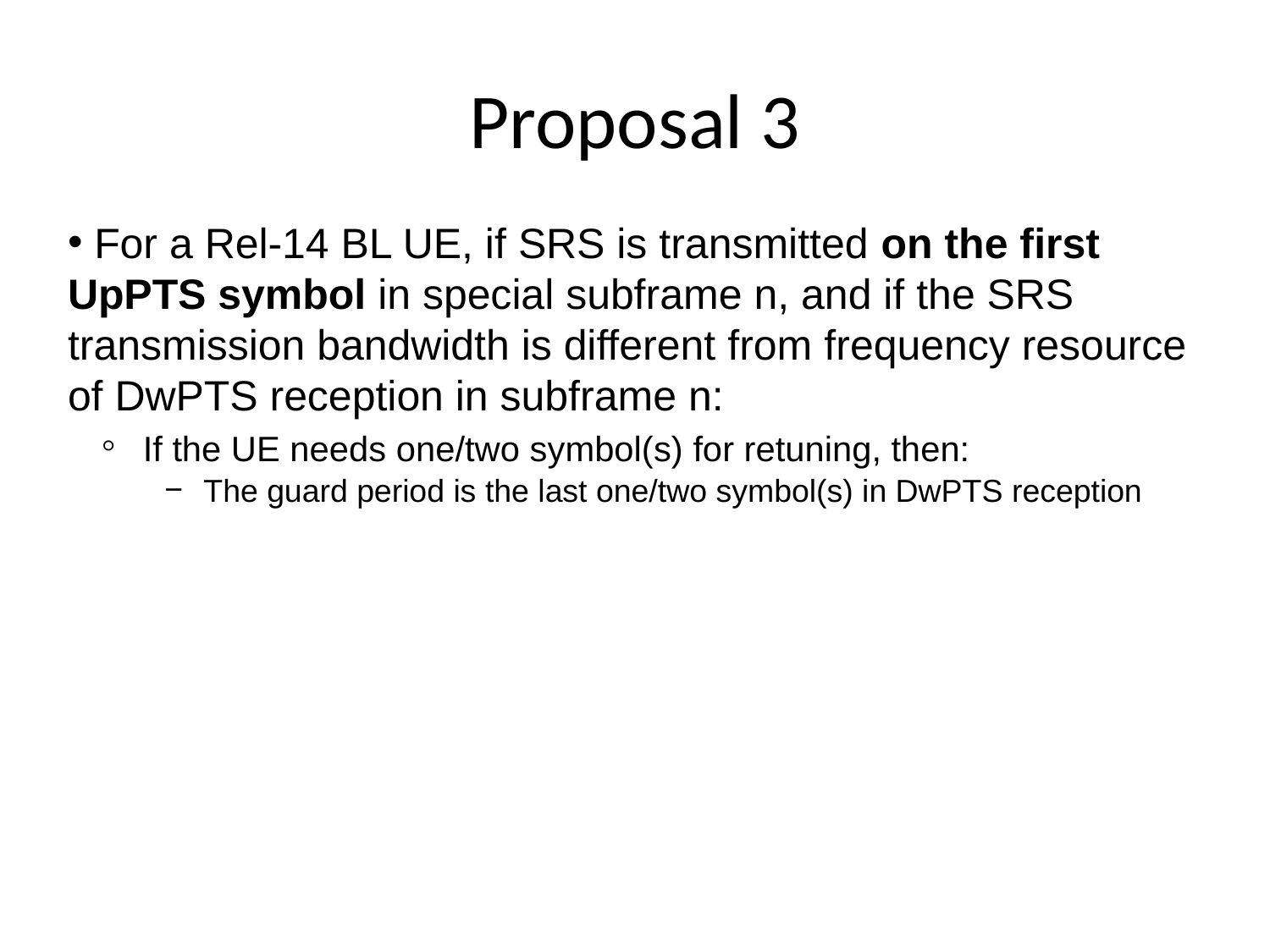

# Proposal 3
 For a Rel-14 BL UE, if SRS is transmitted on the first UpPTS symbol in special subframe n, and if the SRS transmission bandwidth is different from frequency resource of DwPTS reception in subframe n:
 If the UE needs one/two symbol(s) for retuning, then:
 The guard period is the last one/two symbol(s) in DwPTS reception